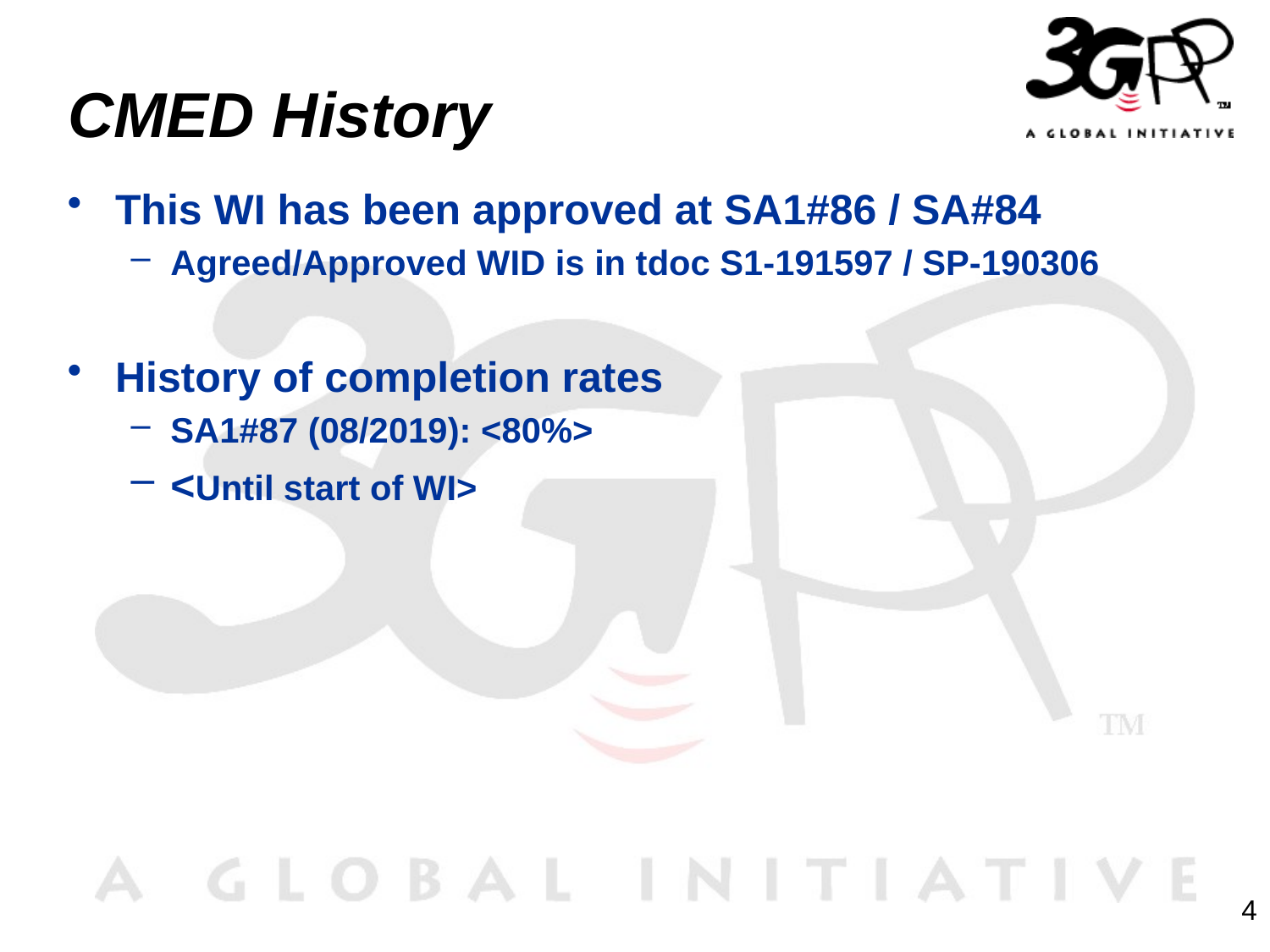

# CMED History
This WI has been approved at SA1#86 / SA#84
Agreed/Approved WID is in tdoc S1-191597 / SP-190306

History of completion rates
SA1#87 (08/2019): <80%>
<Until start of WI>
4